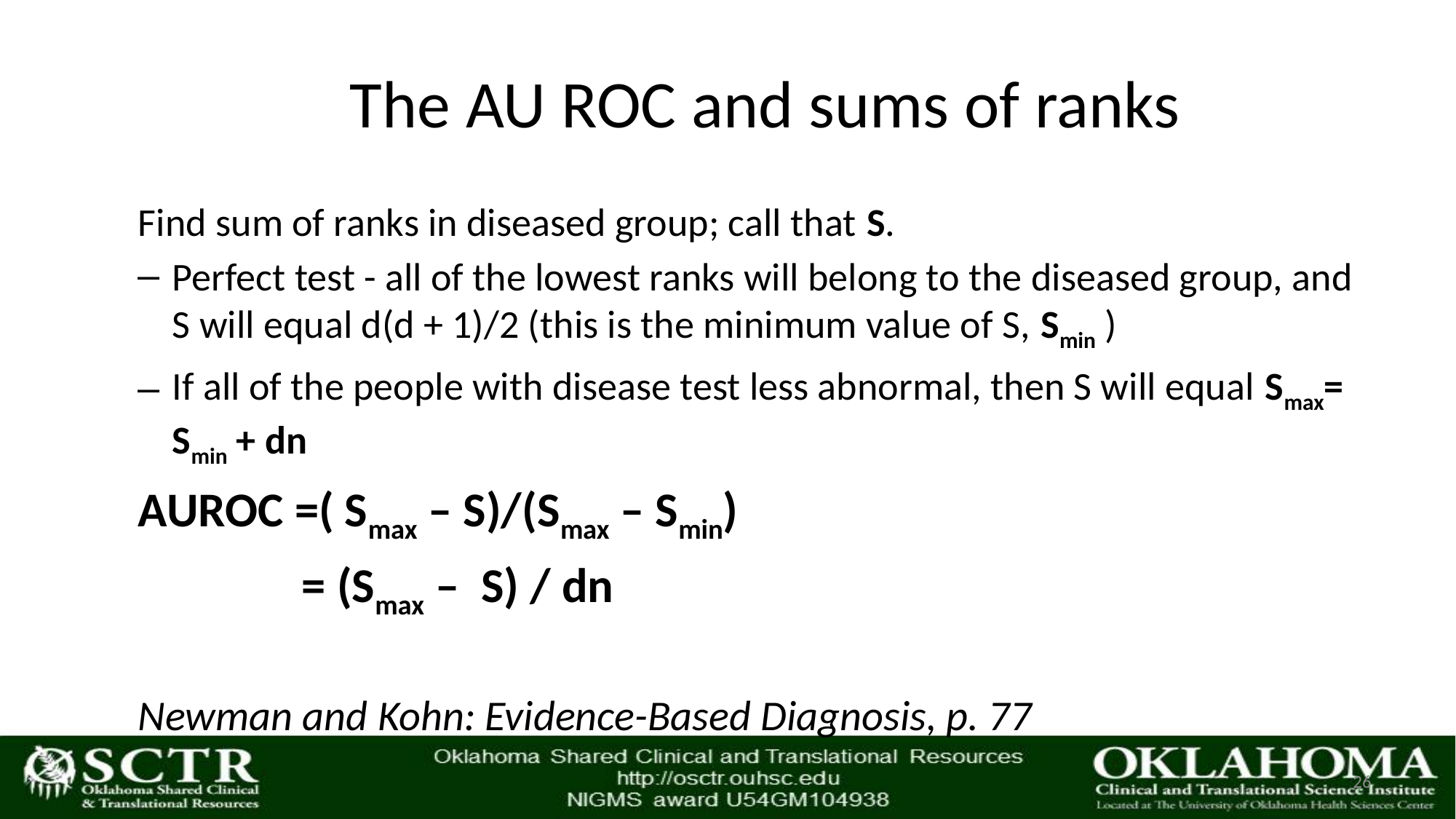

# The AU ROC and sums of ranks
Find sum of ranks in diseased group; call that S.
Perfect test - all of the lowest ranks will belong to the diseased group, and S will equal d(d + 1)/2 (this is the minimum value of S, Smin )
If all of the people with disease test less abnormal, then S will equal Smax= Smin + dn
AUROC =( Smax – S)/(Smax – Smin)
               = (Smax –  S) / dn

Newman and Kohn: Evidence-Based Diagnosis, p. 77
26